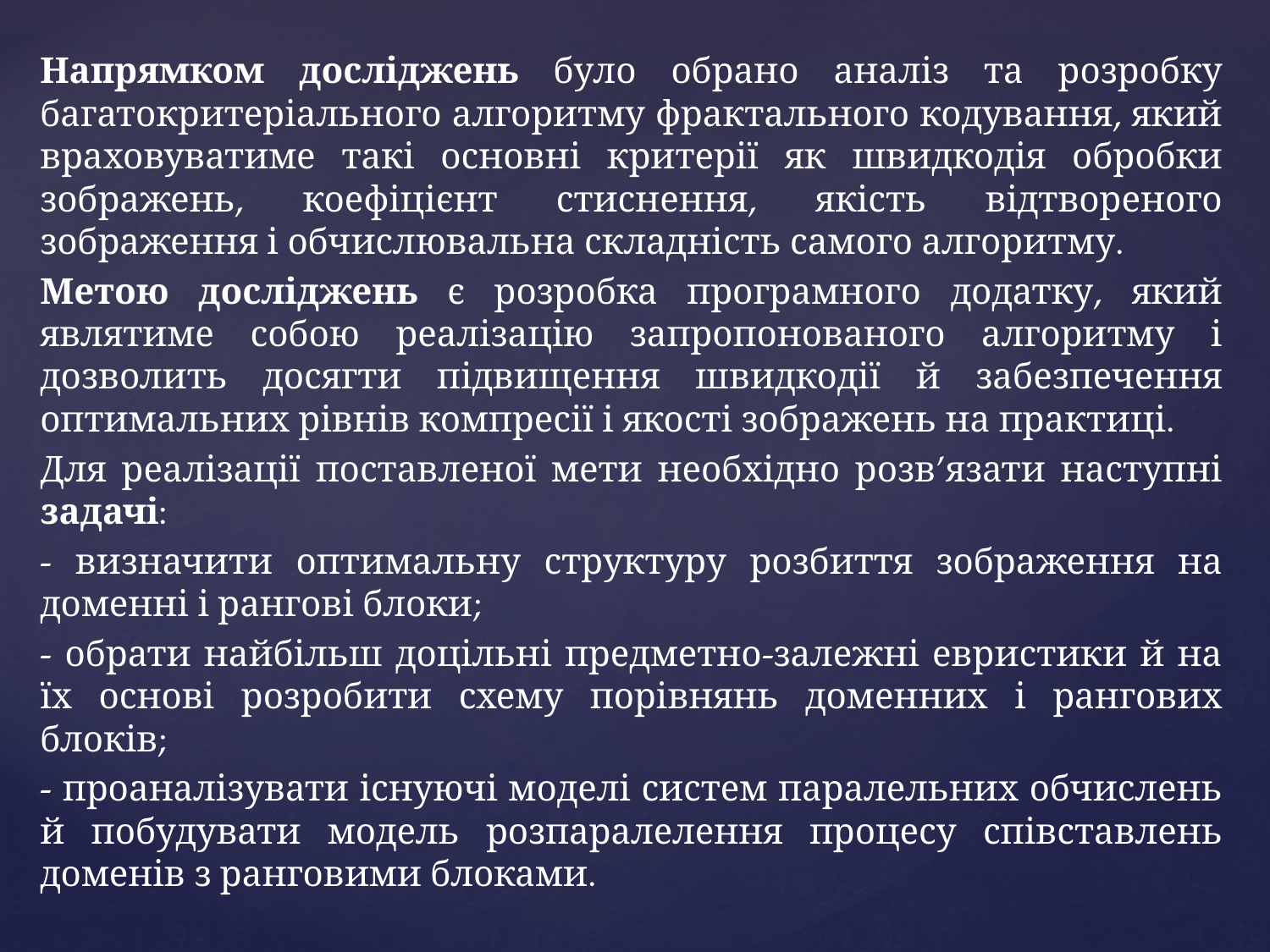

Напрямком досліджень було обрано аналіз та розробку багатокритеріального алгоритму фрактального кодування, який враховуватиме такі основні критерії як швидкодія обробки зображень, коефіцієнт стиснення, якість відтвореного зображення і обчислювальна складність самого алгоритму.
	Метою досліджень є розробка програмного додатку, який являтиме собою реалізацію запропонованого алгоритму і дозволить досягти підвищення швидкодії й забезпечення оптимальних рівнів компресії і якості зображень на практиці.
	Для реалізації поставленої мети необхідно розв’язати наступні задачі:
- визначити оптимальну структуру розбиття зображення на доменні і рангові блоки;
- обрати найбільш доцільні предметно-залежні евристики й на їх основі розробити схему порівнянь доменних і рангових блоків;
- проаналізувати існуючі моделі систем паралельних обчислень й побудувати модель розпаралелення процесу співставлень доменів з ранговими блоками.